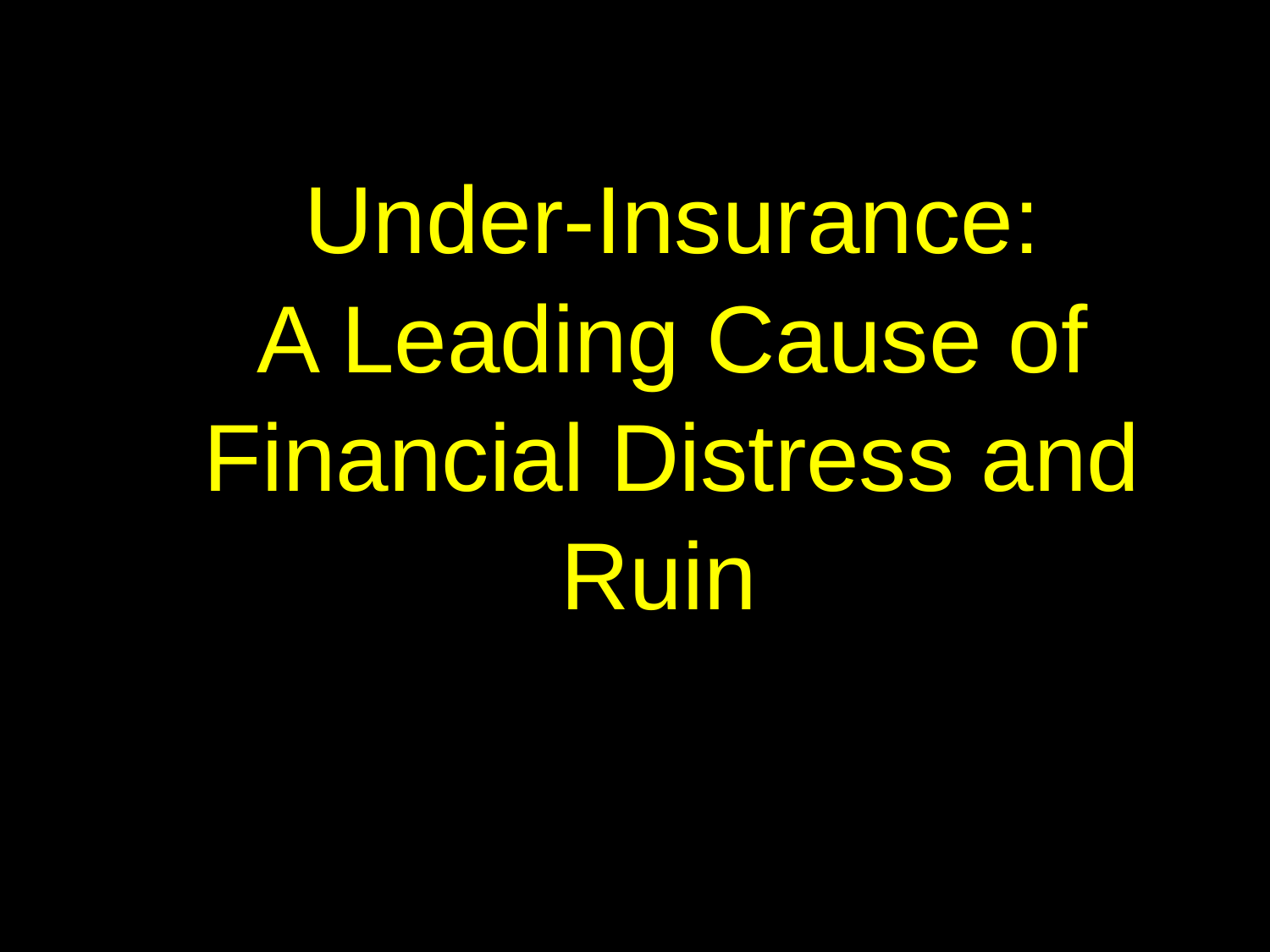

# Under-Insurance: A Leading Cause of Financial Distress and Ruin